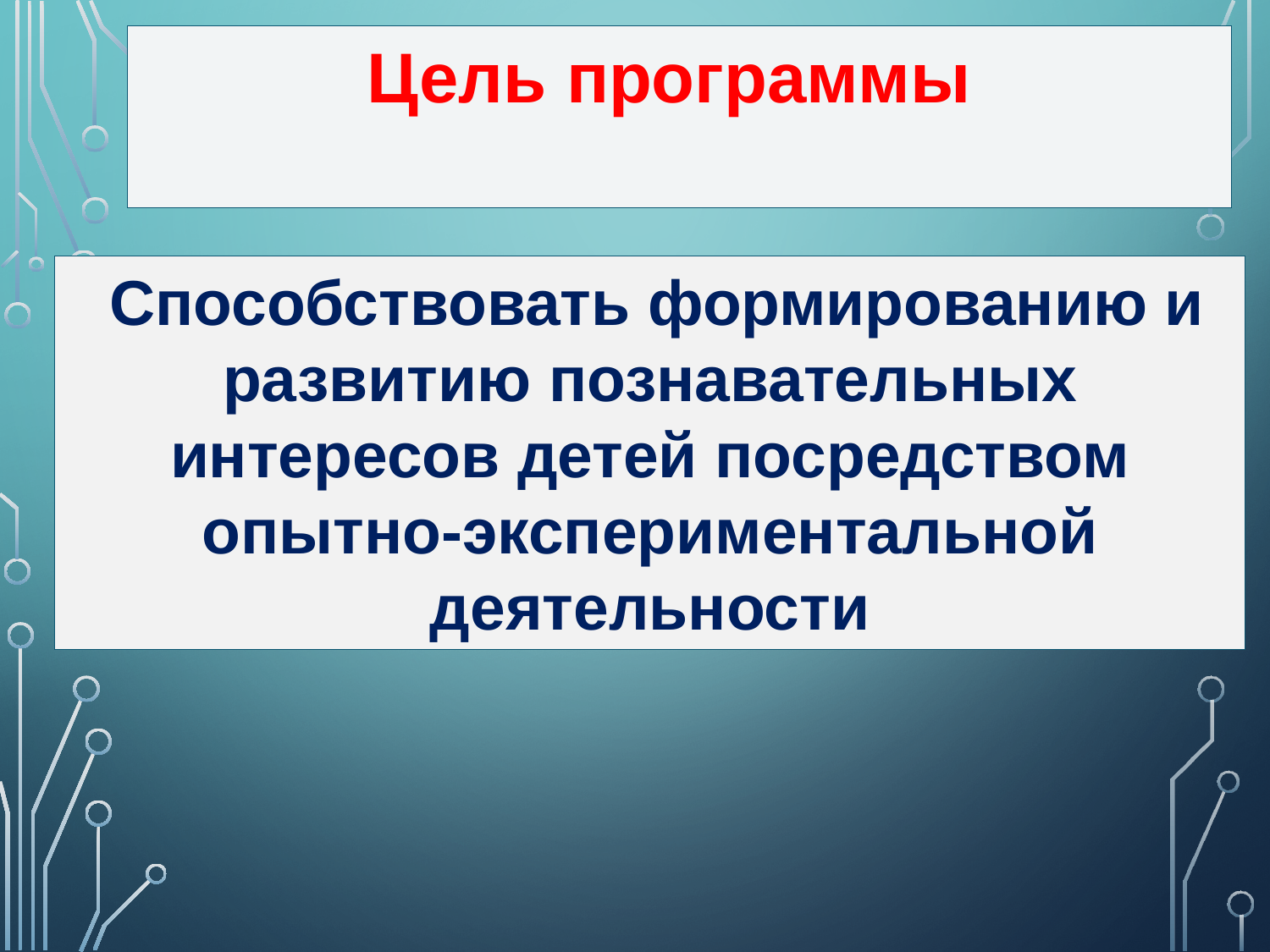

Цель программы

 Способствовать формированию и развитию познавательных интересов детей посредством опытно-экспериментальной деятельности